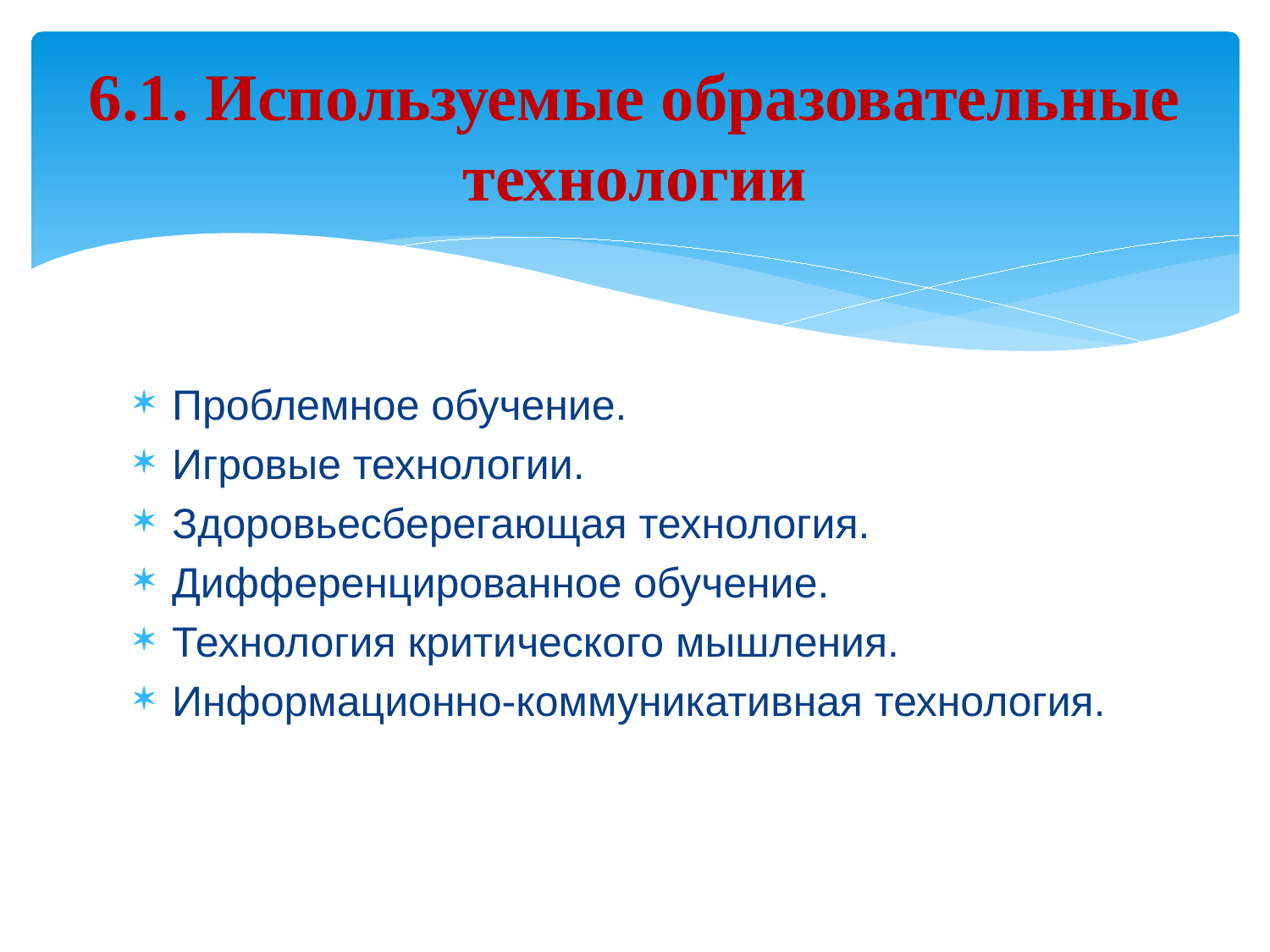

# 6.1. Используемые образовательные технологии
Проблемное обучение.
Игровые технологии.
Здоровьесберегающая технология.
Дифференцированное обучение.
Технология критического мышления.
Информационно-коммуникативная технология.